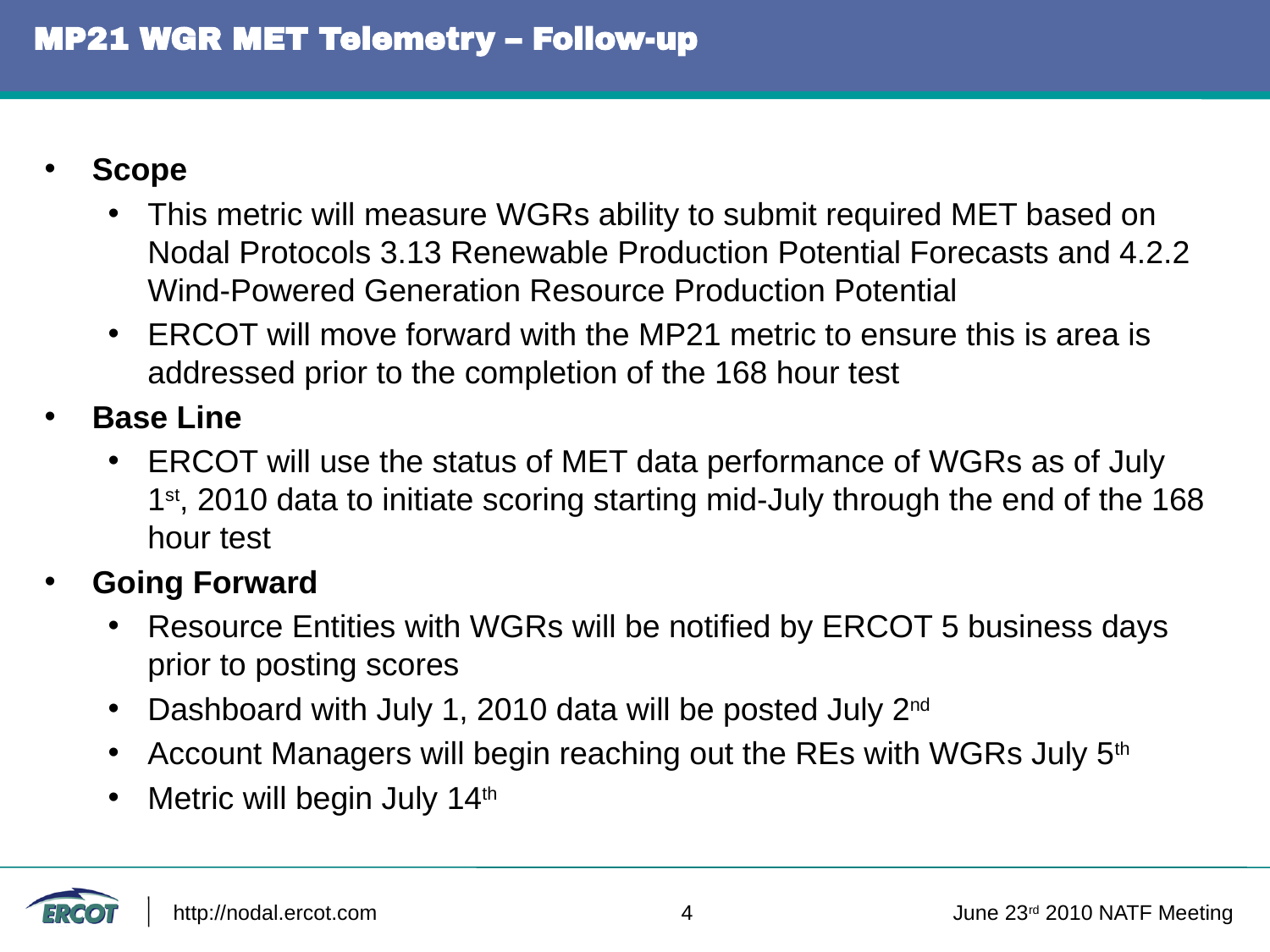

# MP21 WGR MET Telemetry – Follow-up
Scope
This metric will measure WGRs ability to submit required MET based on Nodal Protocols 3.13 Renewable Production Potential Forecasts and 4.2.2 Wind-Powered Generation Resource Production Potential
ERCOT will move forward with the MP21 metric to ensure this is area is addressed prior to the completion of the 168 hour test
Base Line
ERCOT will use the status of MET data performance of WGRs as of July 1st, 2010 data to initiate scoring starting mid-July through the end of the 168 hour test
Going Forward
Resource Entities with WGRs will be notified by ERCOT 5 business days prior to posting scores
Dashboard with July 1, 2010 data will be posted July 2nd
Account Managers will begin reaching out the REs with WGRs July 5th
Metric will begin July 14th

http://nodal.ercot.com 			4		   June 23rd 2010 NATF Meeting